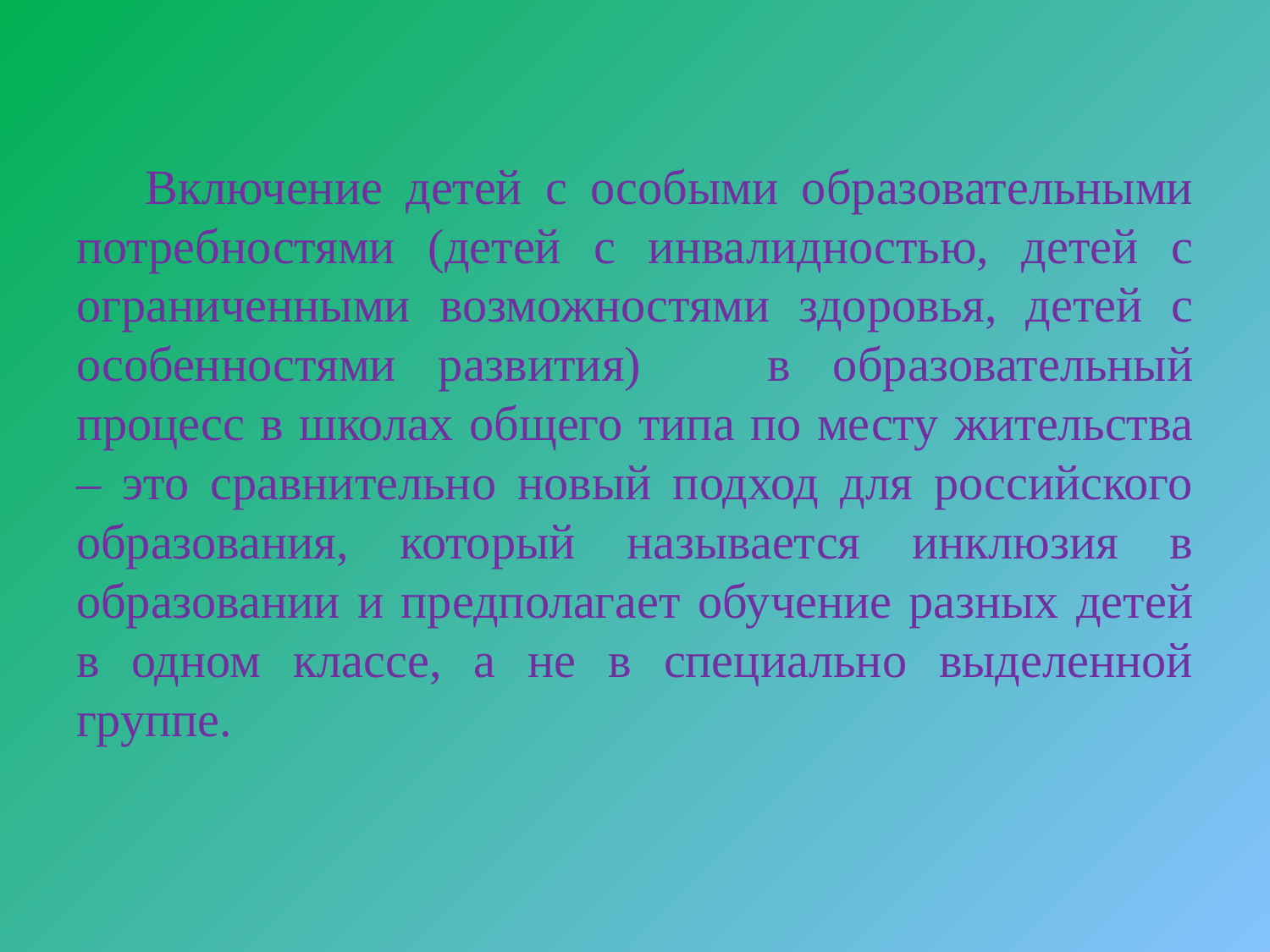

# Включение детей с особыми образовательными потребностями (детей с инвалидностью, детей с ограниченными возможностями здоровья, детей с особенностями развития)   в образовательный процесс в школах общего типа по месту жительства – это сравнительно новый подход для российского образования, который называется инклюзия в образовании и предполагает обучение разных детей в одном классе, а не в специально выделенной группе.